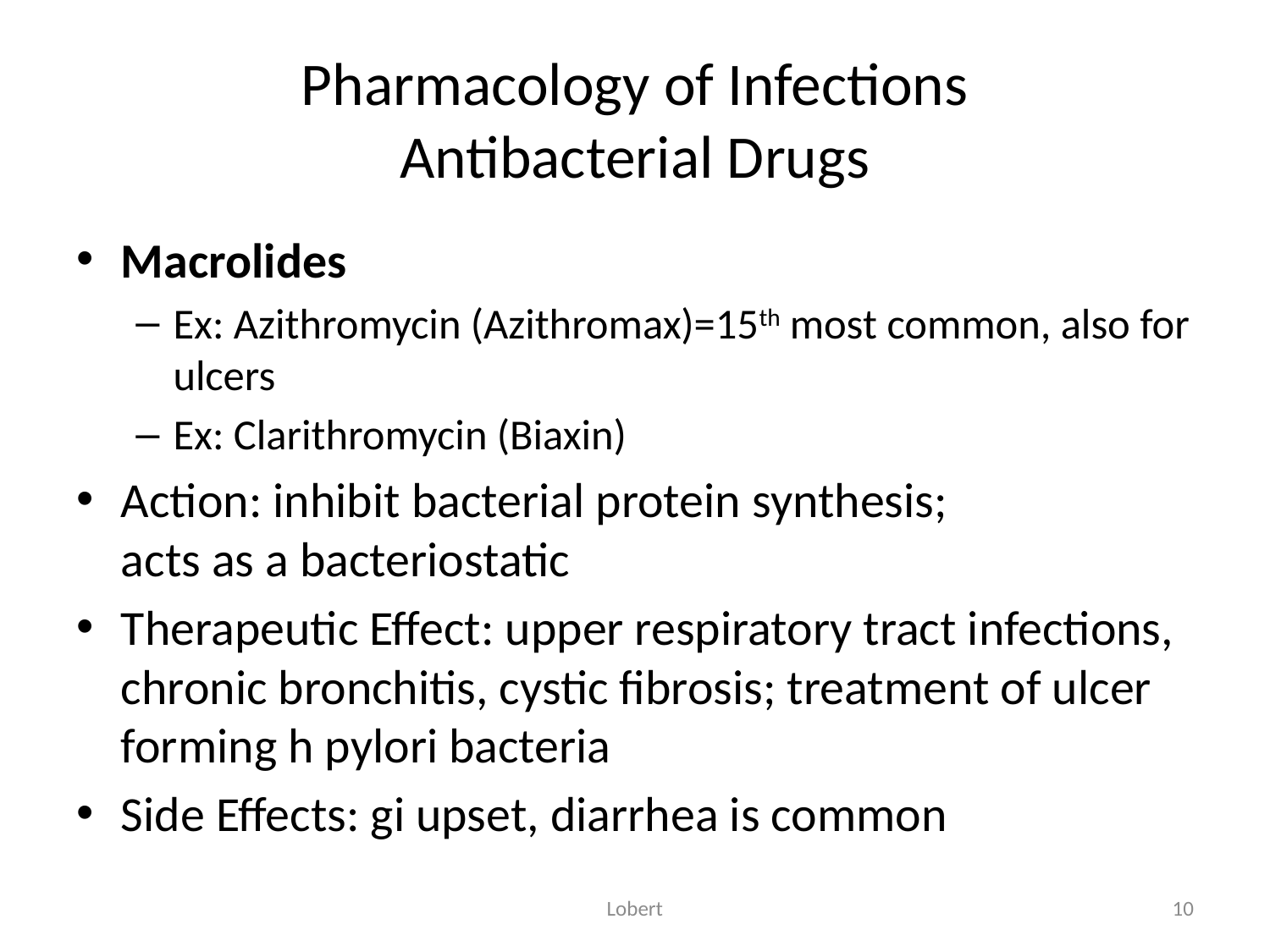

# Pharmacology of Infections Antibacterial Drugs
Macrolides
Ex: Azithromycin (Azithromax)=15th most common, also for ulcers
Ex: Clarithromycin (Biaxin)
Action: inhibit bacterial protein synthesis;                      acts as a bacteriostatic
Therapeutic Effect: upper respiratory tract infections, chronic bronchitis, cystic fibrosis; treatment of ulcer forming h pylori bacteria
Side Effects: gi upset, diarrhea is common

Lobert
10